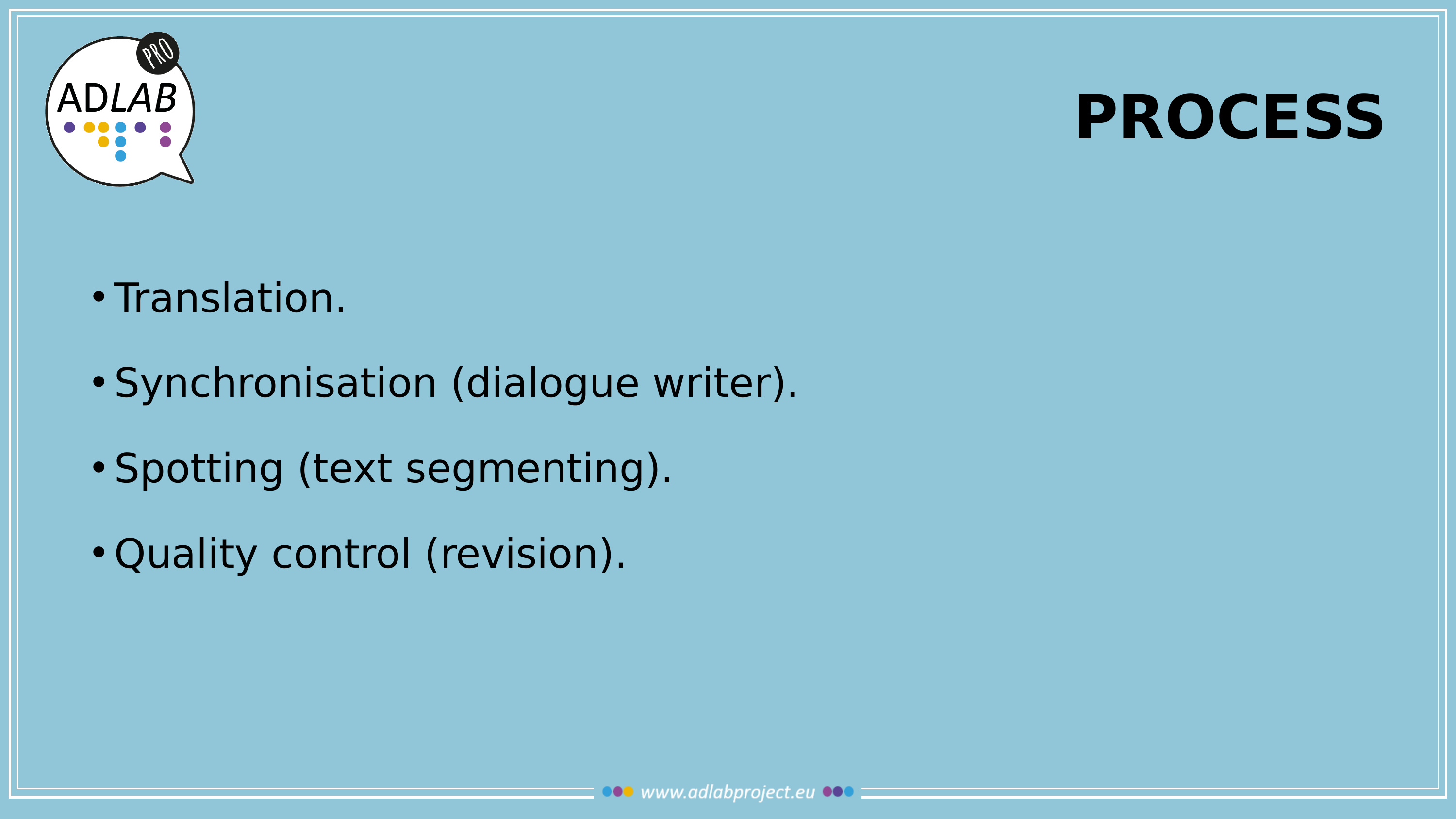

# PROCESS
Translation.
Synchronisation (dialogue writer).
Spotting (text segmenting).
Quality control (revision).